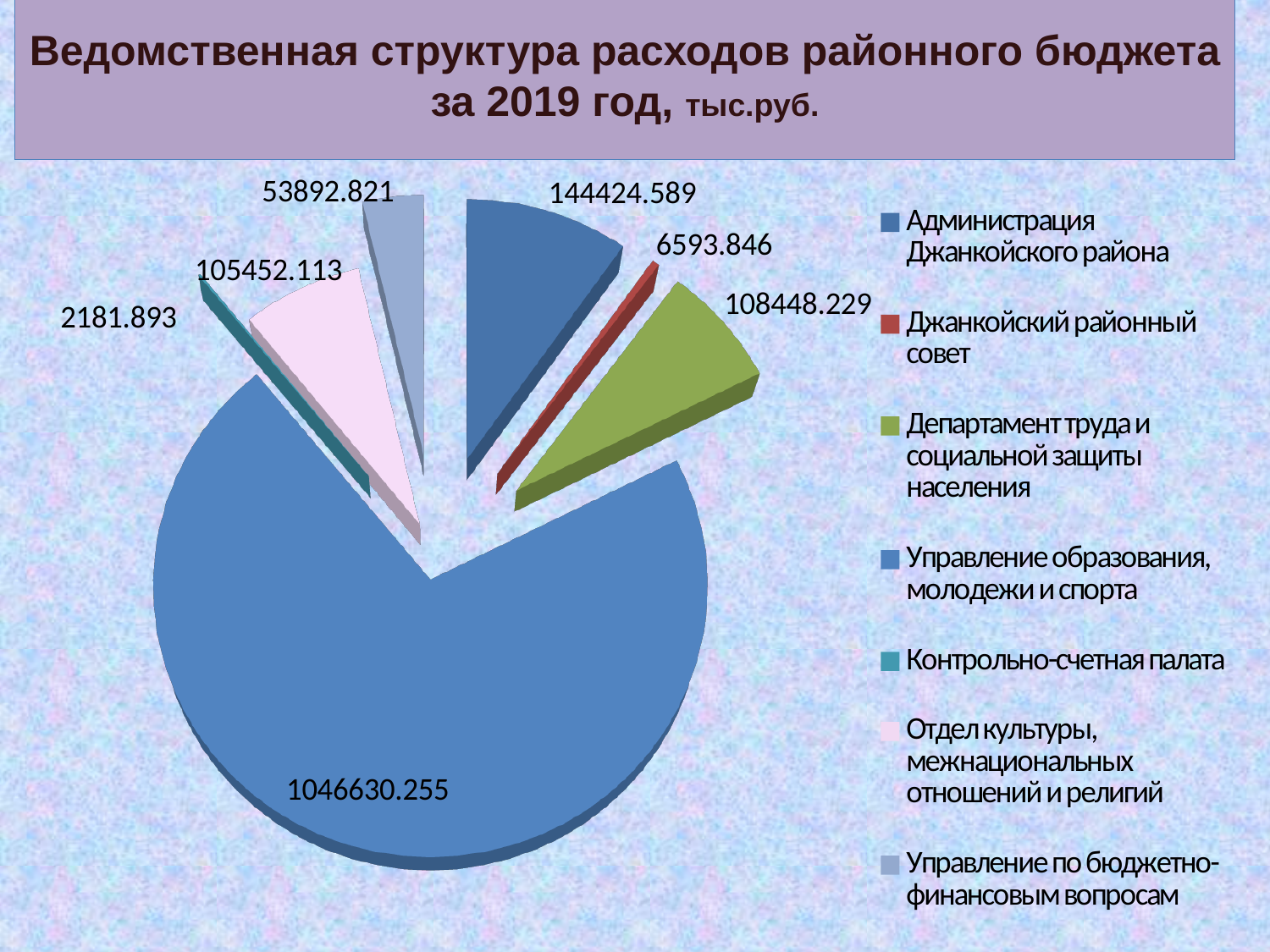

# Ведомственная структура расходов районного бюджета за 2019 год, тыс.руб.

[unsupported chart]